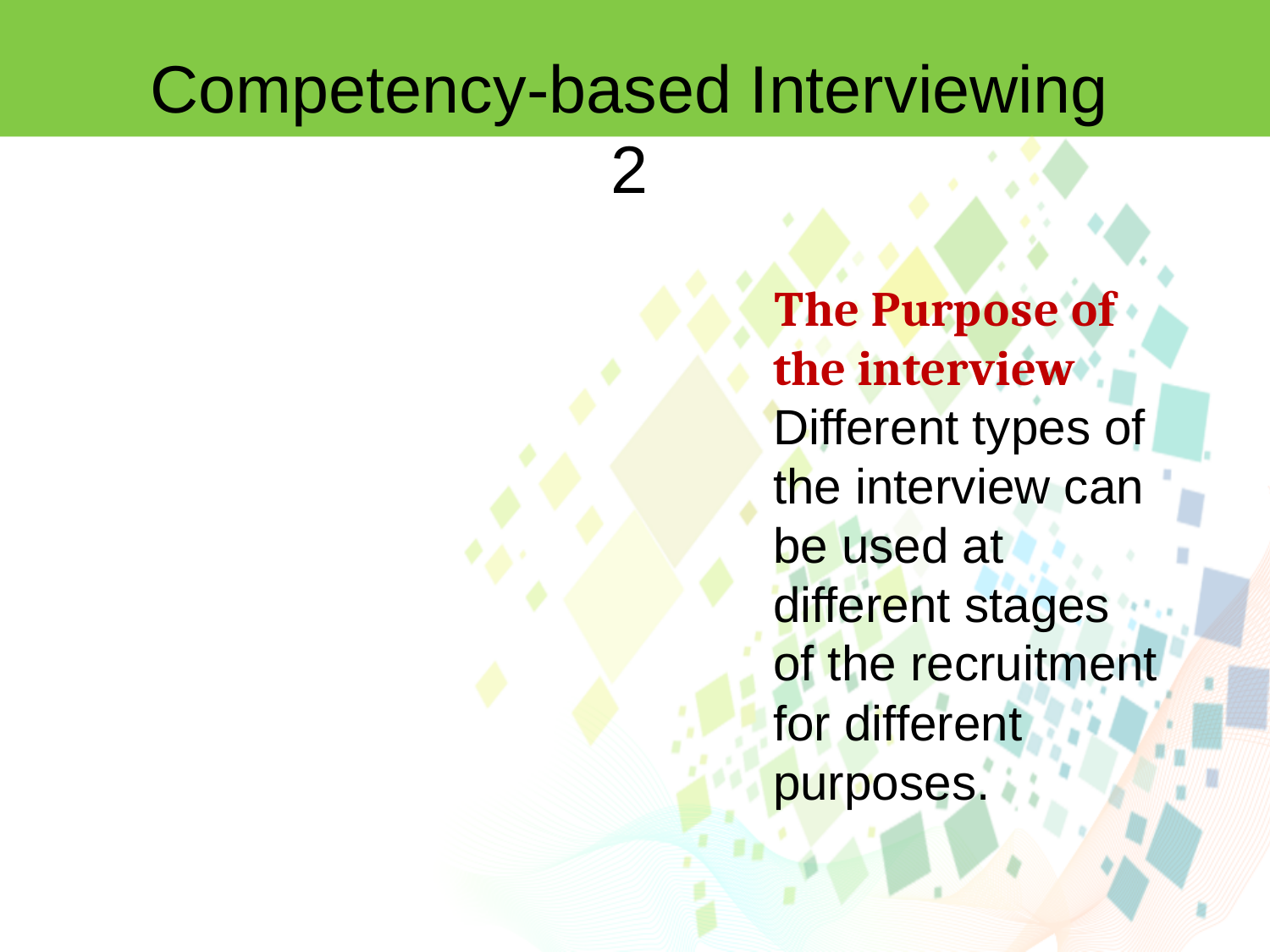

Competency-based Interviewing 2
The Purpose of the interview
Different types of the interview can be used at different stages of the recruitment for different purposes.